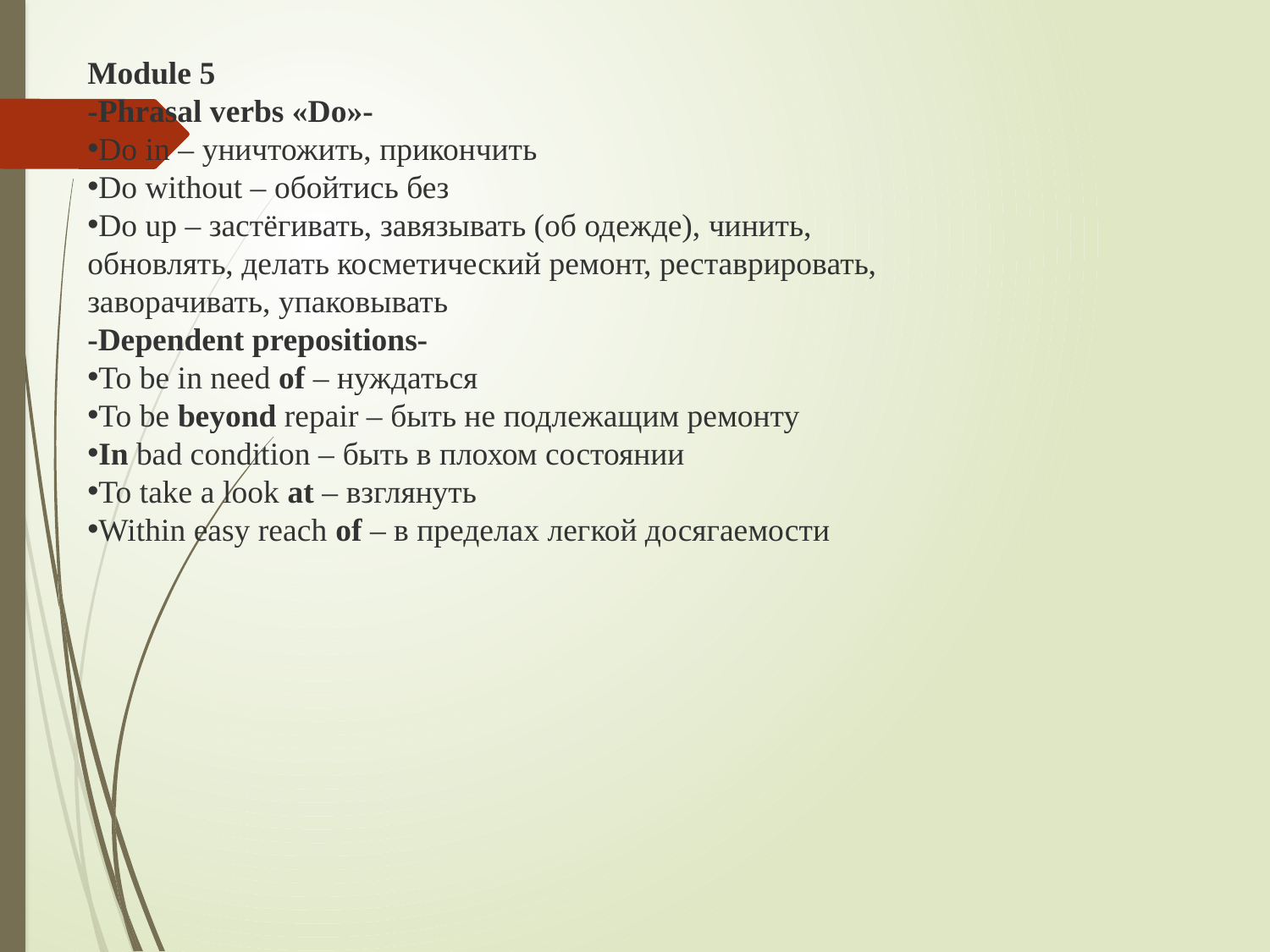

Module 5
-Phrasal verbs «Do»-
Do in – уничтожить, прикончить
Do without – обойтись без
Do up – застёгивать, завязывать (об одежде), чинить, обновлять, делать косметический ремонт, реставрировать, заворачивать, упаковывать
-Dependent prepositions-
To be in need of – нуждаться
To be beyond repair – быть не подлежащим ремонту
In bad condition – быть в плохом состоянии
To take a look at – взглянуть
Within easy reach of – в пределах легкой досягаемости